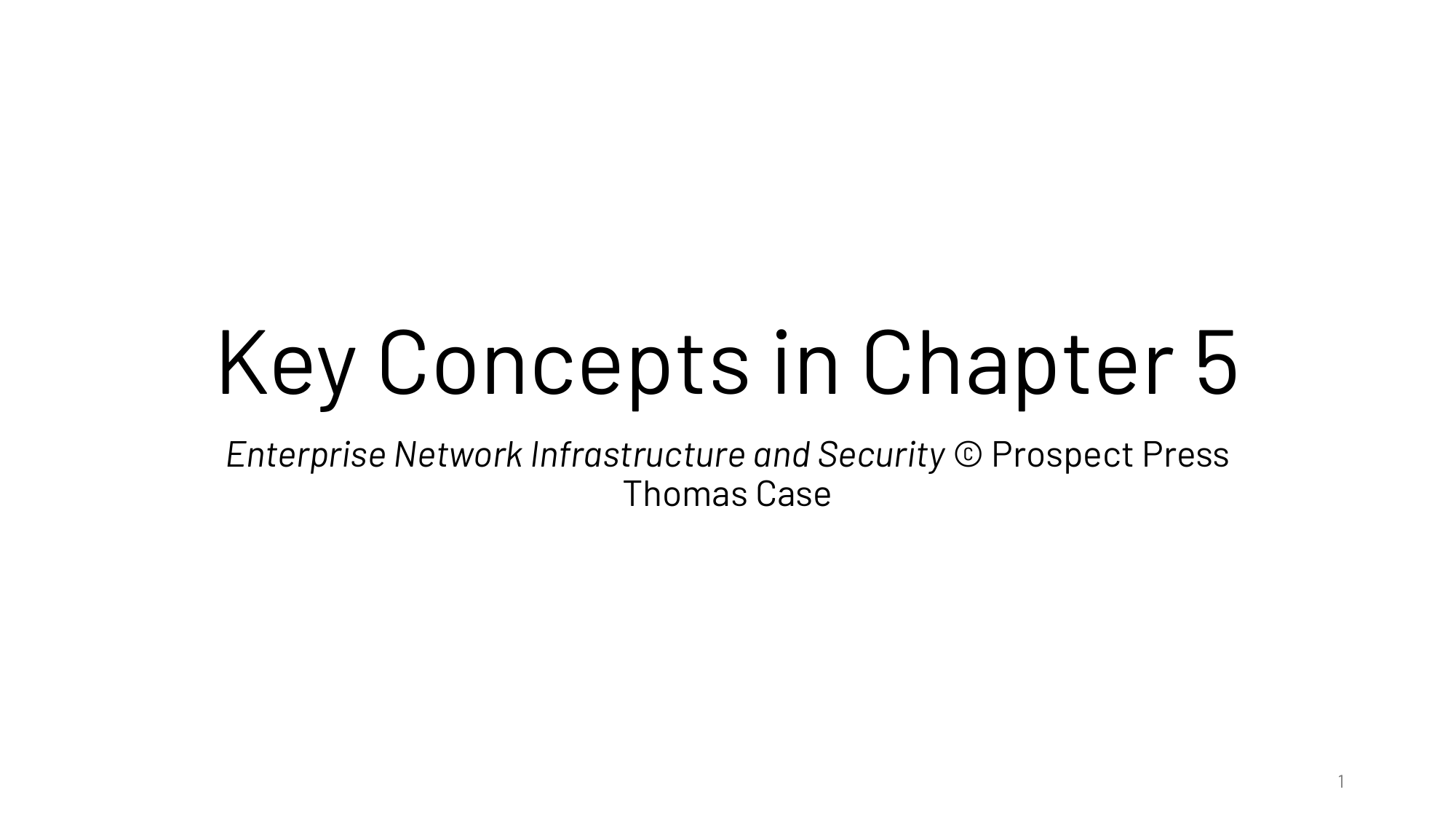

# Key Concepts in Chapter 5
Enterprise Network Infrastructure and Security © Prospect Press
Thomas Case
1